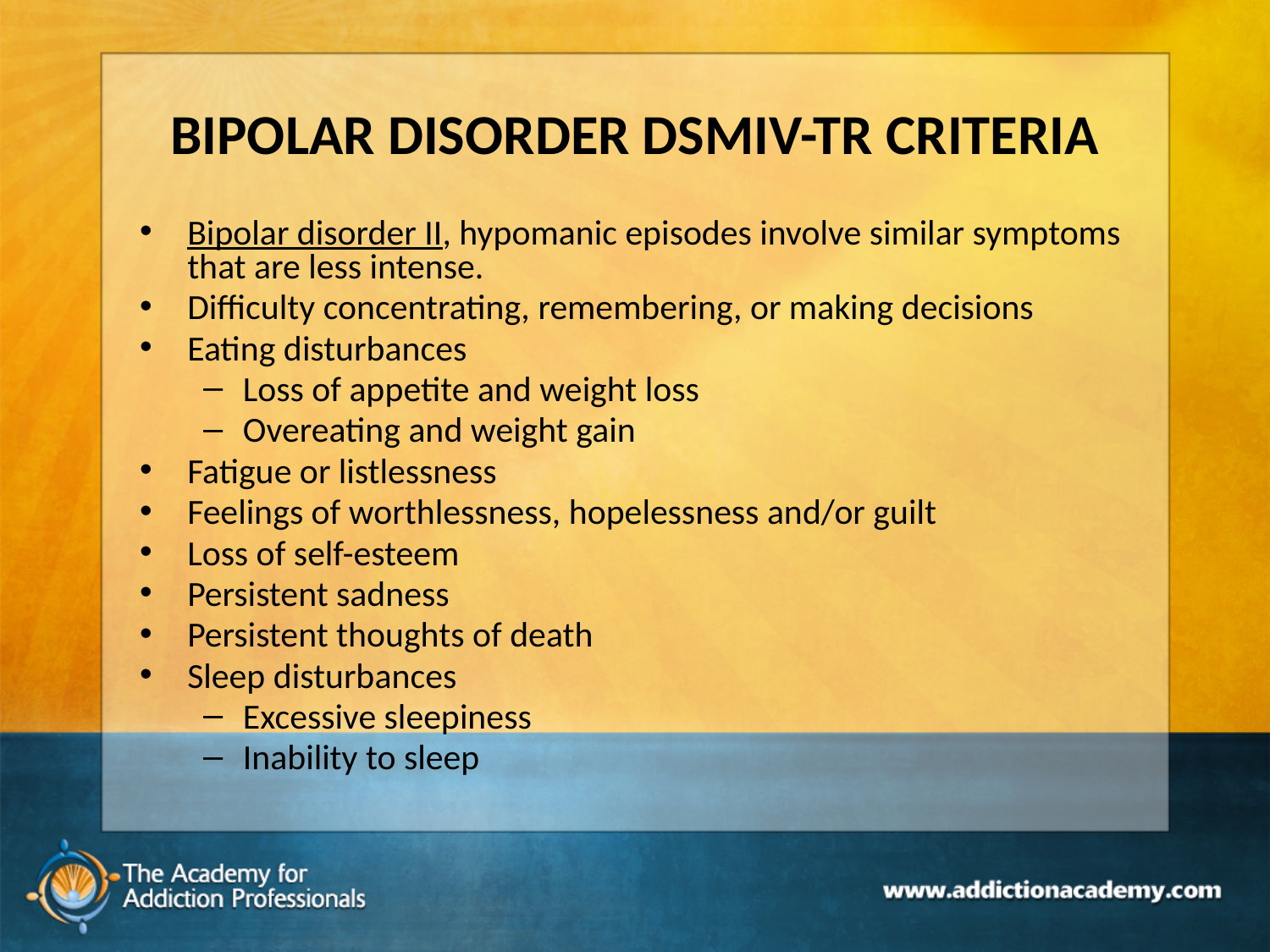

# BIPOLAR DISORDER DSMIV-TR CRITERIA
Bipolar disorder II, hypomanic episodes involve similar symptoms that are less intense.
Difficulty concentrating, remembering, or making decisions
Eating disturbances
Loss of appetite and weight loss
Overeating and weight gain
Fatigue or listlessness
Feelings of worthlessness, hopelessness and/or guilt
Loss of self-esteem
Persistent sadness
Persistent thoughts of death
Sleep disturbances
Excessive sleepiness
Inability to sleep